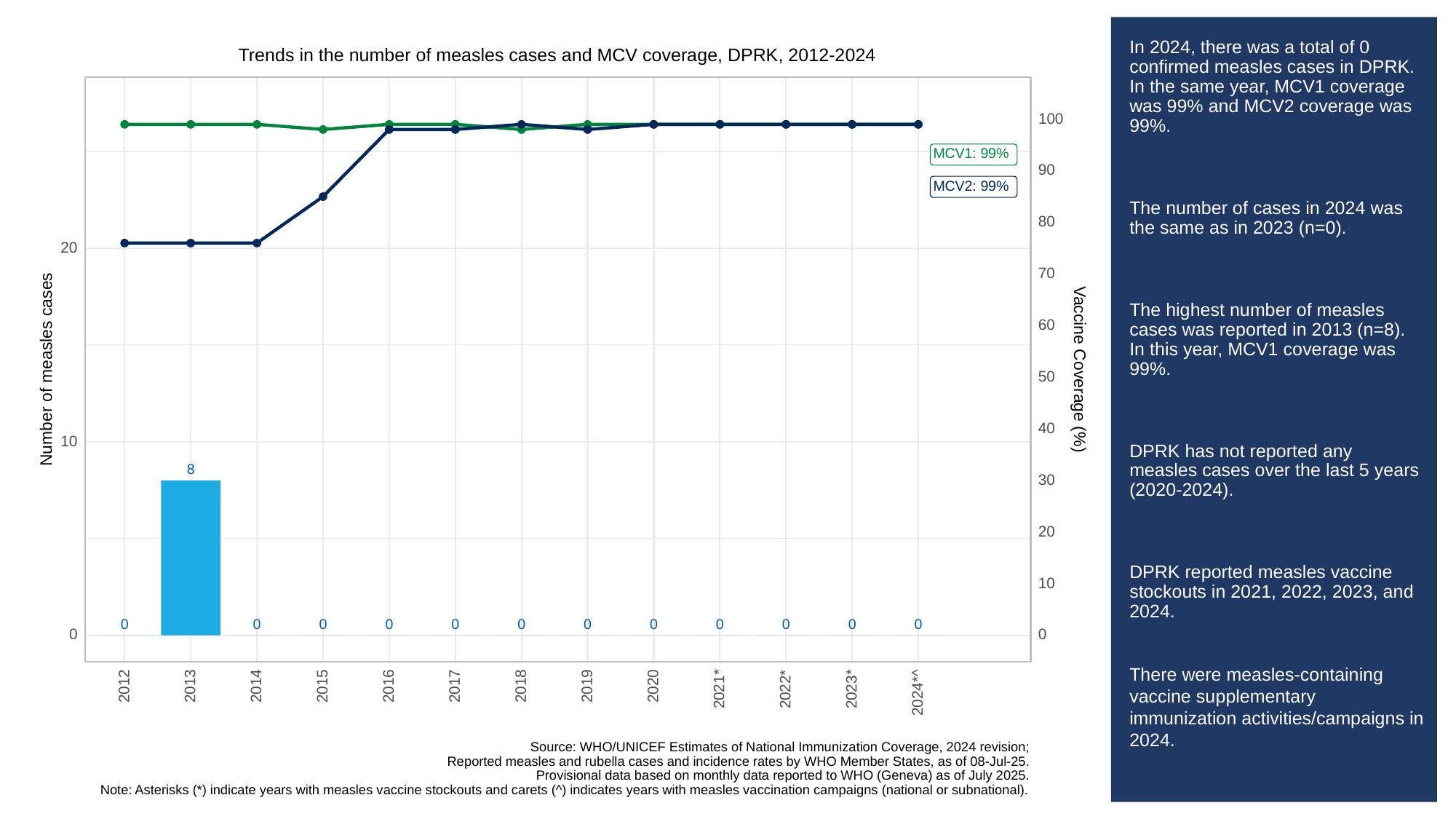

# In 2024, there was a total of 0 confirmed measles cases in DPRK. In the same year, MCV1 coverage was 99% and MCV2 coverage was 99%.

The number of cases in 2024 was the same as in 2023 (n=0).

The highest number of measles cases was reported in 2013 (n=8). In this year, MCV1 coverage was 99%.

DPRK has not reported any measles cases over the last 5 years (2020-2024).

DPRK reported measles vaccine stockouts in 2021, 2022, 2023, and 2024.

There were measles-containing vaccine supplementary immunization activities/campaigns in 2024.

Trends in the number of measles cases and MCV coverage, DPRK, 2012-2024

100

MCV1: 99%

90

MCV2: 99%

80

20

70
60

Vaccine Coverage (%)
Number of measles cases
50
40
10

8
30

20

10
0
0
0
0
0
0
0
0
0
0
0
0
0
0

2013
2012
2014
2015
2016
2017
2018
2019
2020
2023*
2021*
2022*
2024*^
Source: WHO/UNICEF Estimates of National Immunization Coverage, 2024 revision;
Reported measles and rubella cases and incidence rates by WHO Member States, as of 08-Jul-25.
Provisional data based on monthly data reported to WHO (Geneva) as of July 2025.
Note: Asterisks (*) indicate years with measles vaccine stockouts and carets (^) indicates years with measles vaccination campaigns (national or subnational).